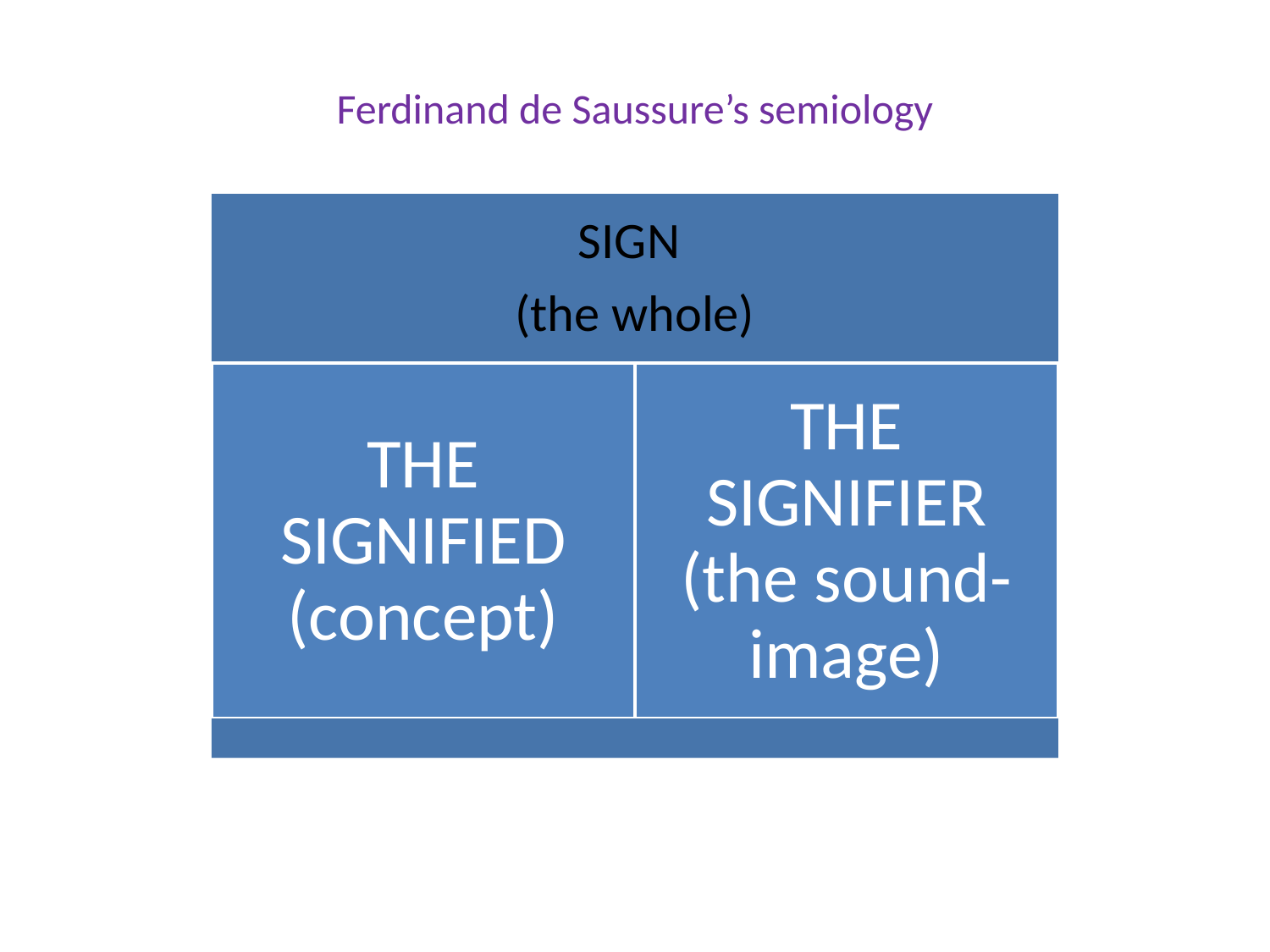

# Ferdinand de Saussure’s semiology

SIGN
(the whole)
THE SIGNIFIED (concept)
THE SIGNIFIER (the sound-image)